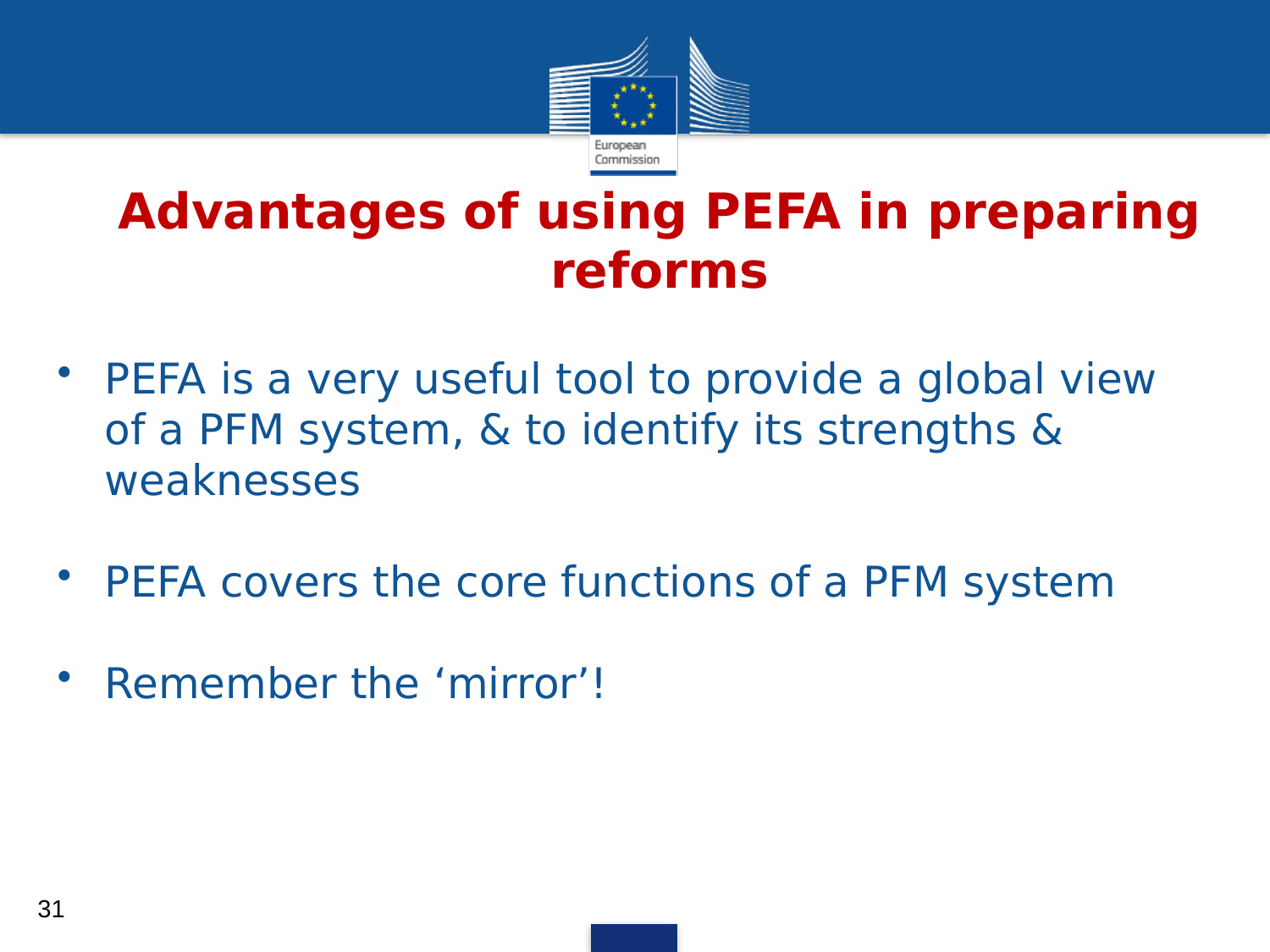

# Advantages of using PEFA in preparing reforms
PEFA is a very useful tool to provide a global view of a PFM system, & to identify its strengths & weaknesses

PEFA covers the core functions of a PFM system

Remember the ‘mirror’!
31